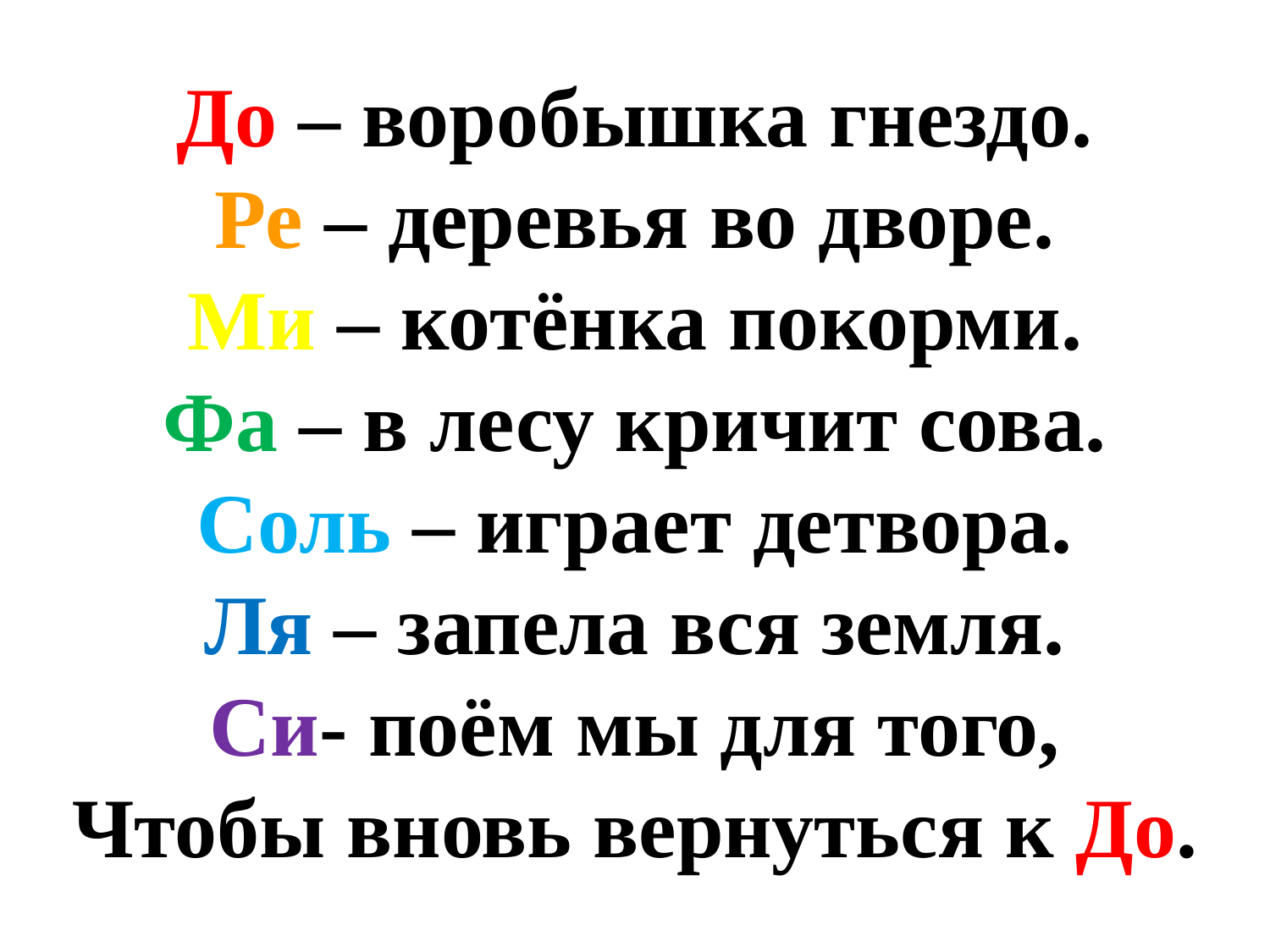

До – воробышка гнездо.
Ре – деревья во дворе.
Ми – котёнка покорми.
Фа – в лесу кричит сова.
Соль – играет детвора.
Ля – запела вся земля.
Си- поём мы для того,
Чтобы вновь вернуться к До.